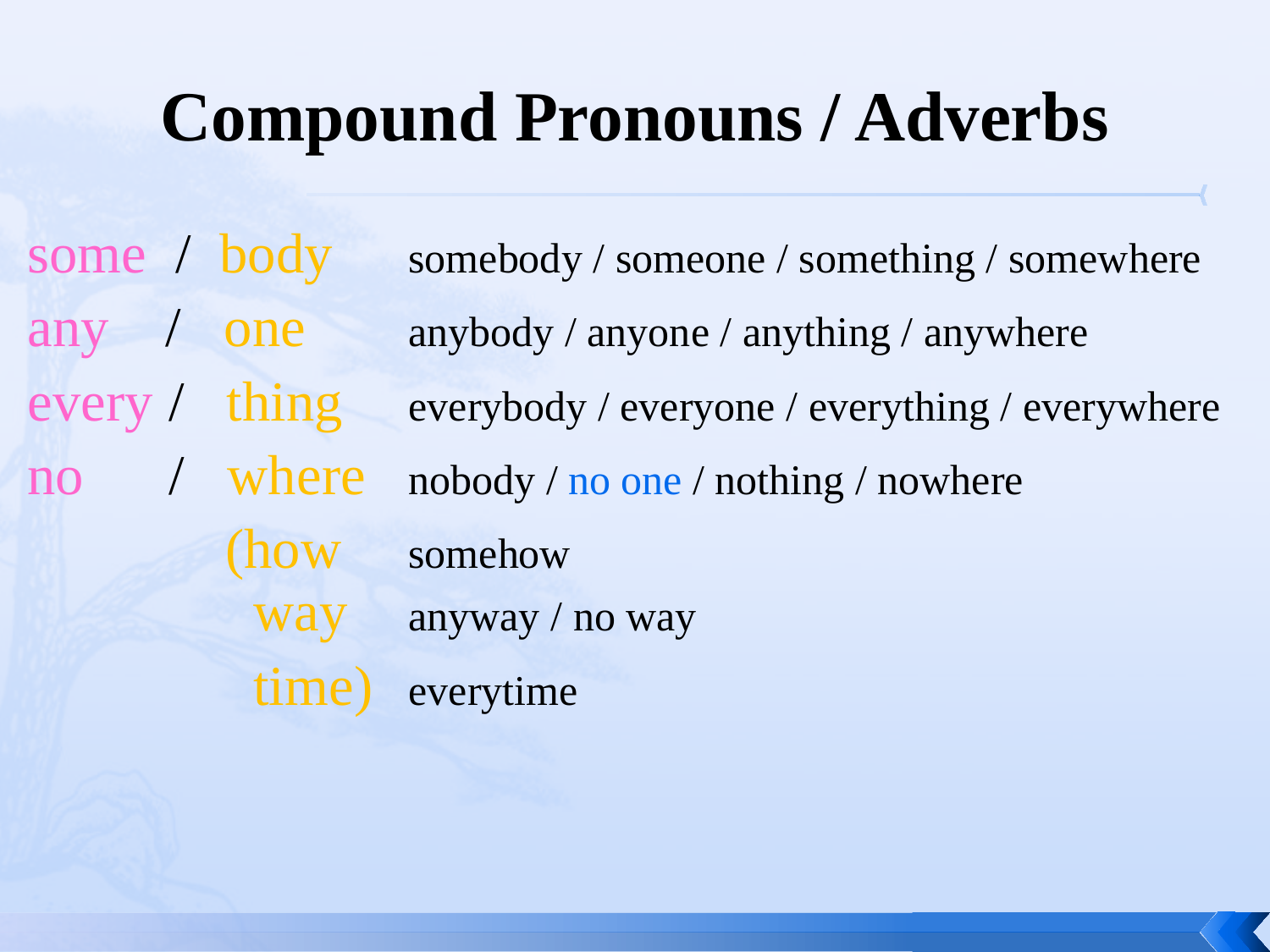

# Compound Pronouns / Adverbs
some  /  body	somebody / someone / something / somewhere
any    /   one	anybody / anyone / anything / anywhere
every	 /   thing	everybody / everyone / everything / everywhere
no      /   where  	nobody / no one / nothing / nowhere
	     (how	somehow
	       way	anyway / no way
	       time)	everytime